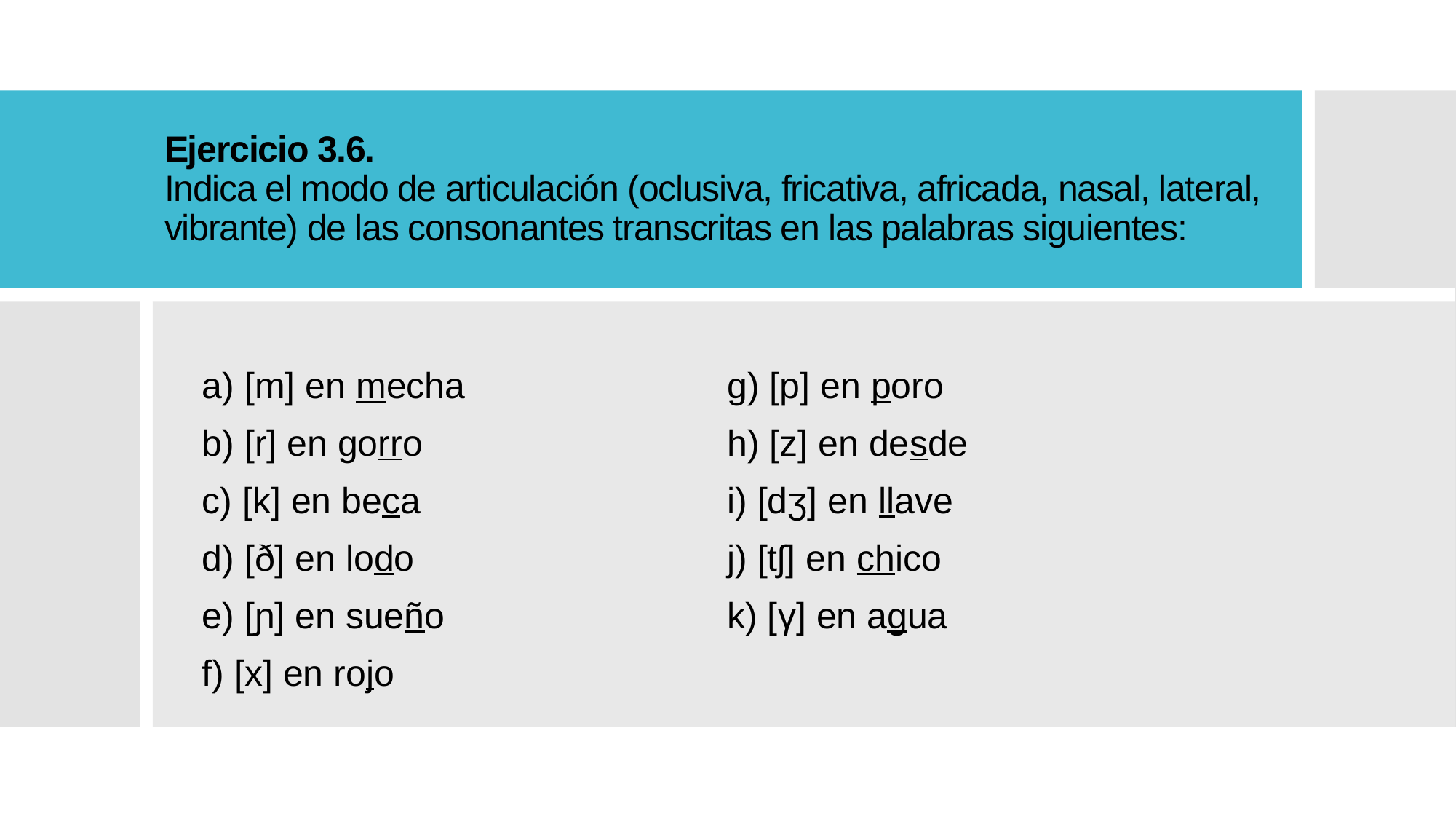

# Ejercicio 3.6. Indica el modo de articulación (oclusiva, fricativa, africada, nasal, lateral, vibrante) de las consonantes transcritas en las palabras siguientes:

a) [m] en mecha
b) [r] en gorro
c) [k] en beca
d) [ð] en lodo
e) [ɲ] en sueño
f) [x] en rojo
g) [p] en poro
h) [z] en desde
i) [dʒ] en llave
j) [tʃ] en chico
k) [γ] en agua